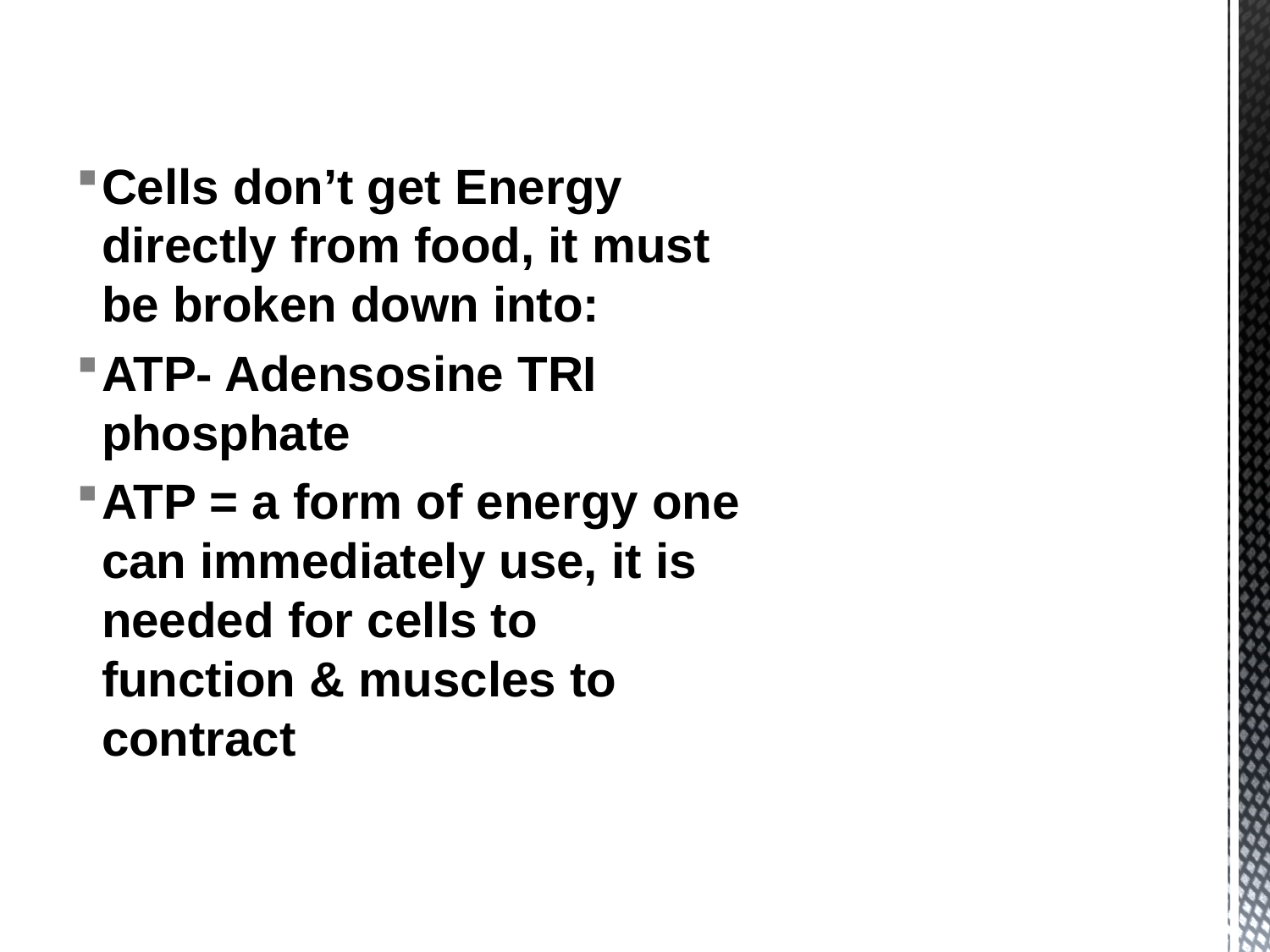

Cells don’t get Energy directly from food, it must be broken down into:
ATP- Adensosine TRI phosphate
ATP = a form of energy one can immediately use, it is needed for cells to function & muscles to contract
#